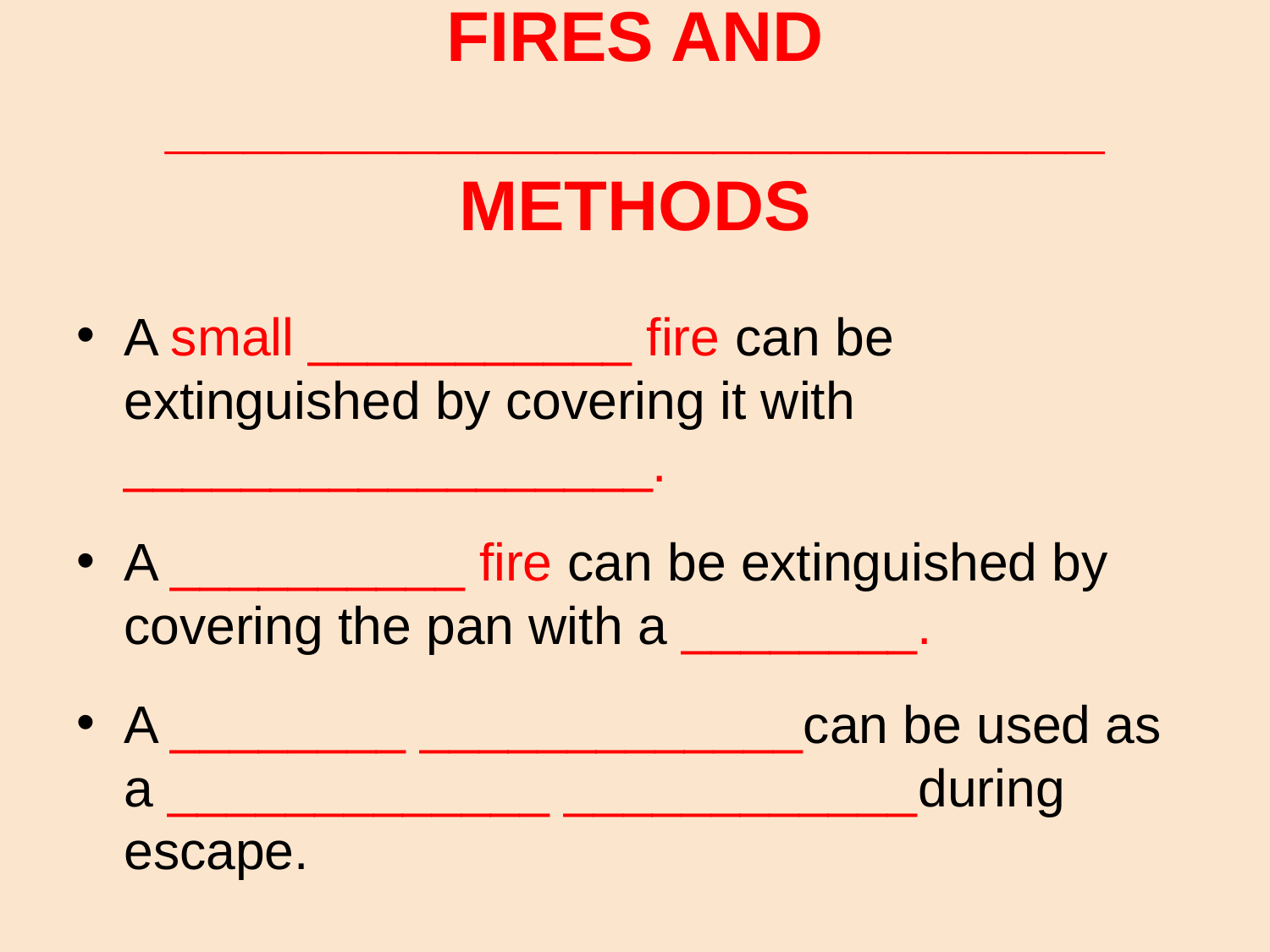

# FIRES AND ________________________ METHODS
A small ___________ fire can be extinguished by covering it with __________________.

A __________ fire can be extinguished by covering the pan with a ________.

A ________ _____________can be used as a _____________ ____________during escape.